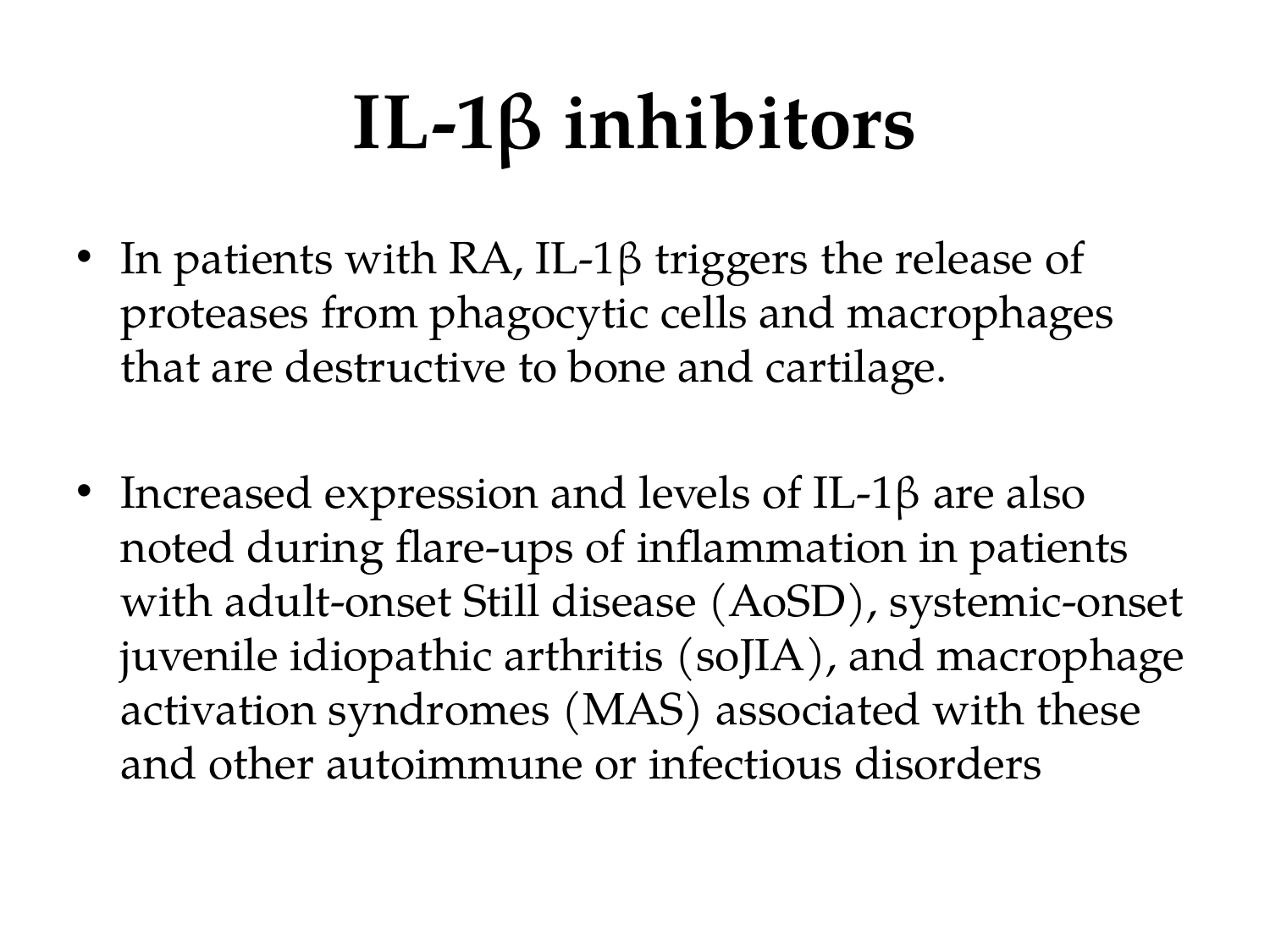

# IL-1β inhibitors
In patients with RA, IL-1β triggers the release of proteases from phagocytic cells and macrophages that are destructive to bone and cartilage.

Increased expression and levels of IL-1β are also noted during flare-ups of inflammation in patients with adult-onset Still disease (AoSD), systemic-onset juvenile idiopathic arthritis (soJIA), and macrophage activation syndromes (MAS) associated with these and other autoimmune or infectious disorders